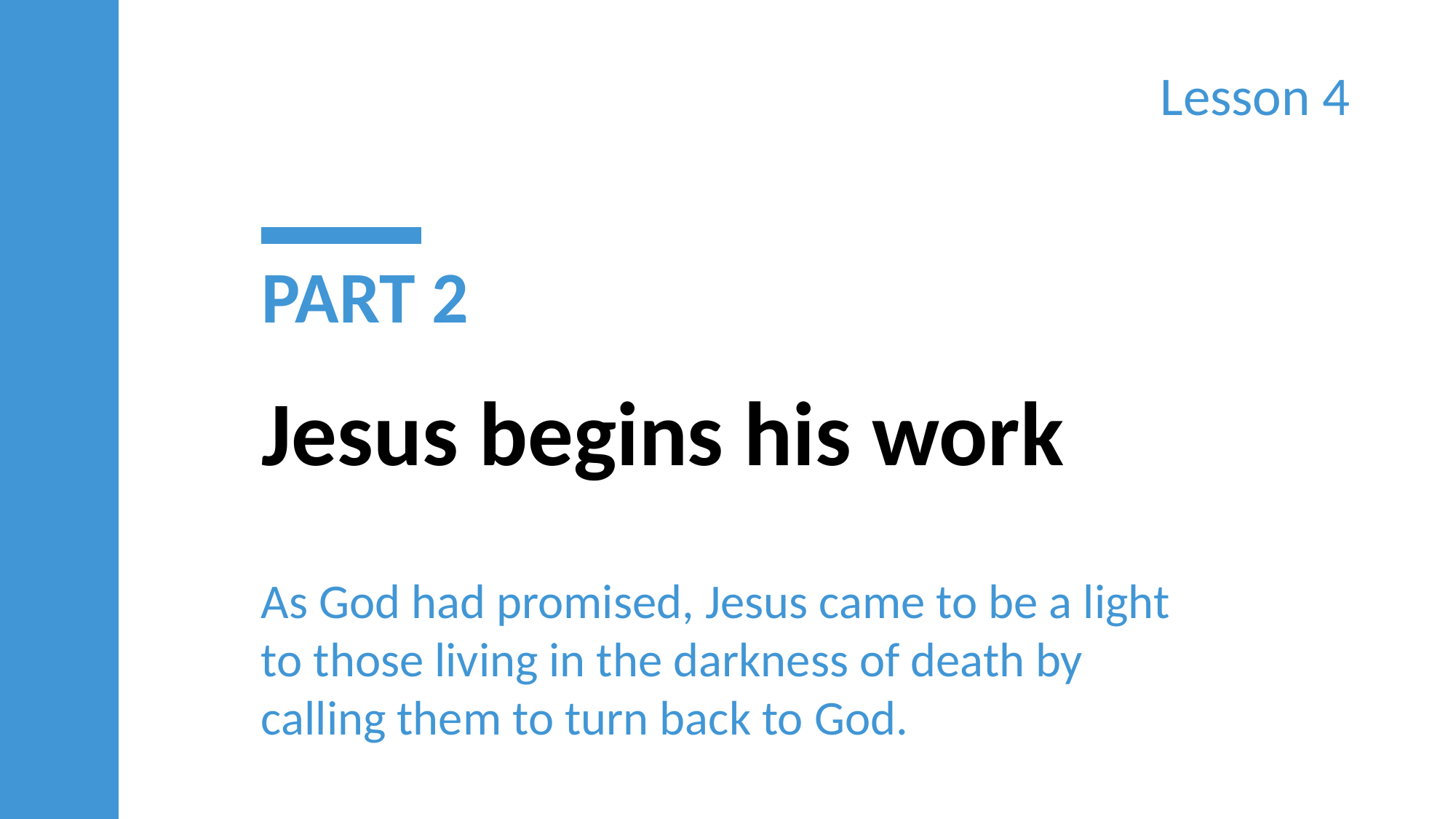

Lesson 4
PART 2
Jesus begins his work
As God had promised, Jesus came to be a light to those living in the darkness of death by calling them to turn back to God.